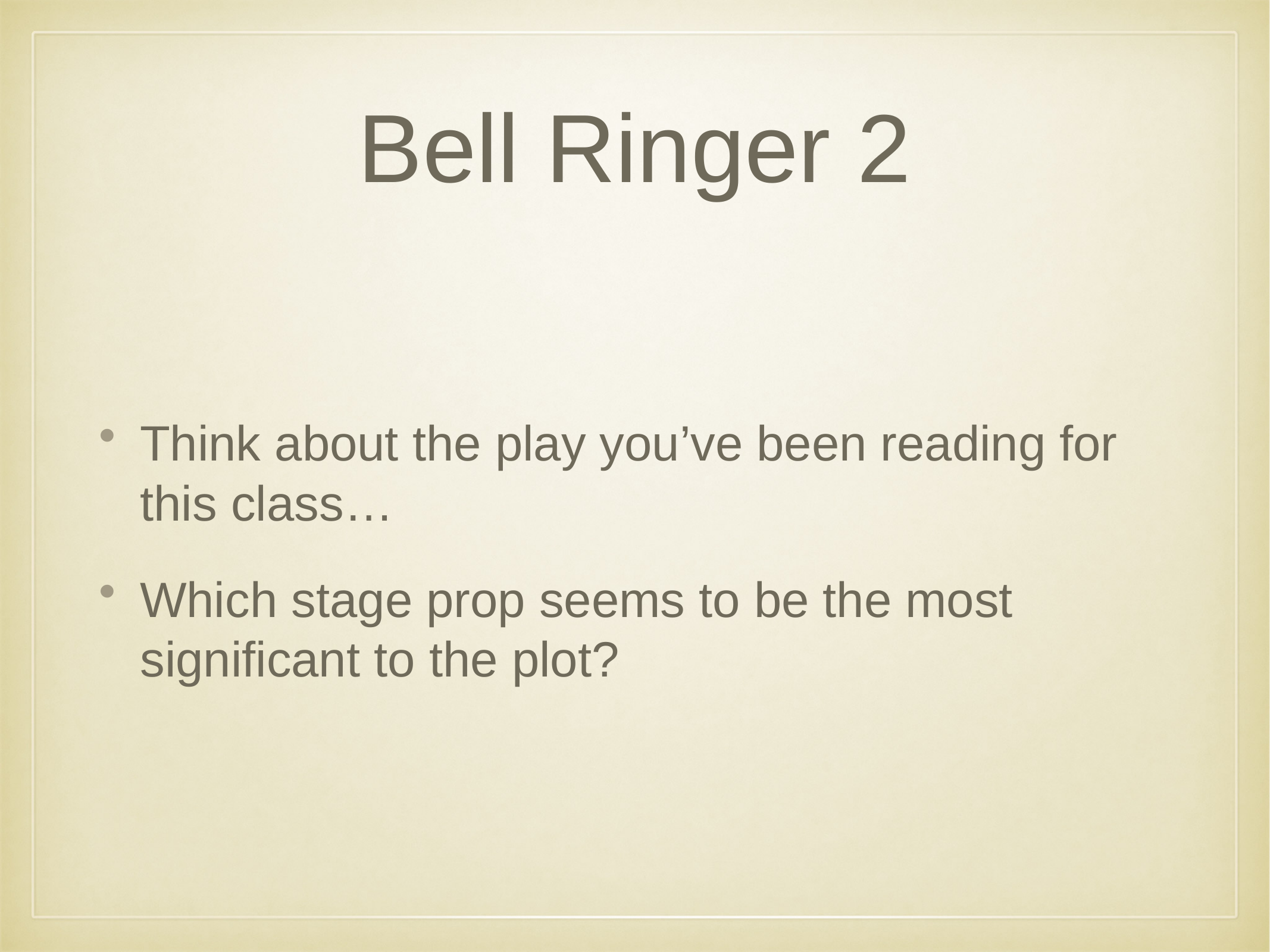

# Bell Ringer 2
Think about the play you’ve been reading for this class…
Which stage prop seems to be the most significant to the plot?